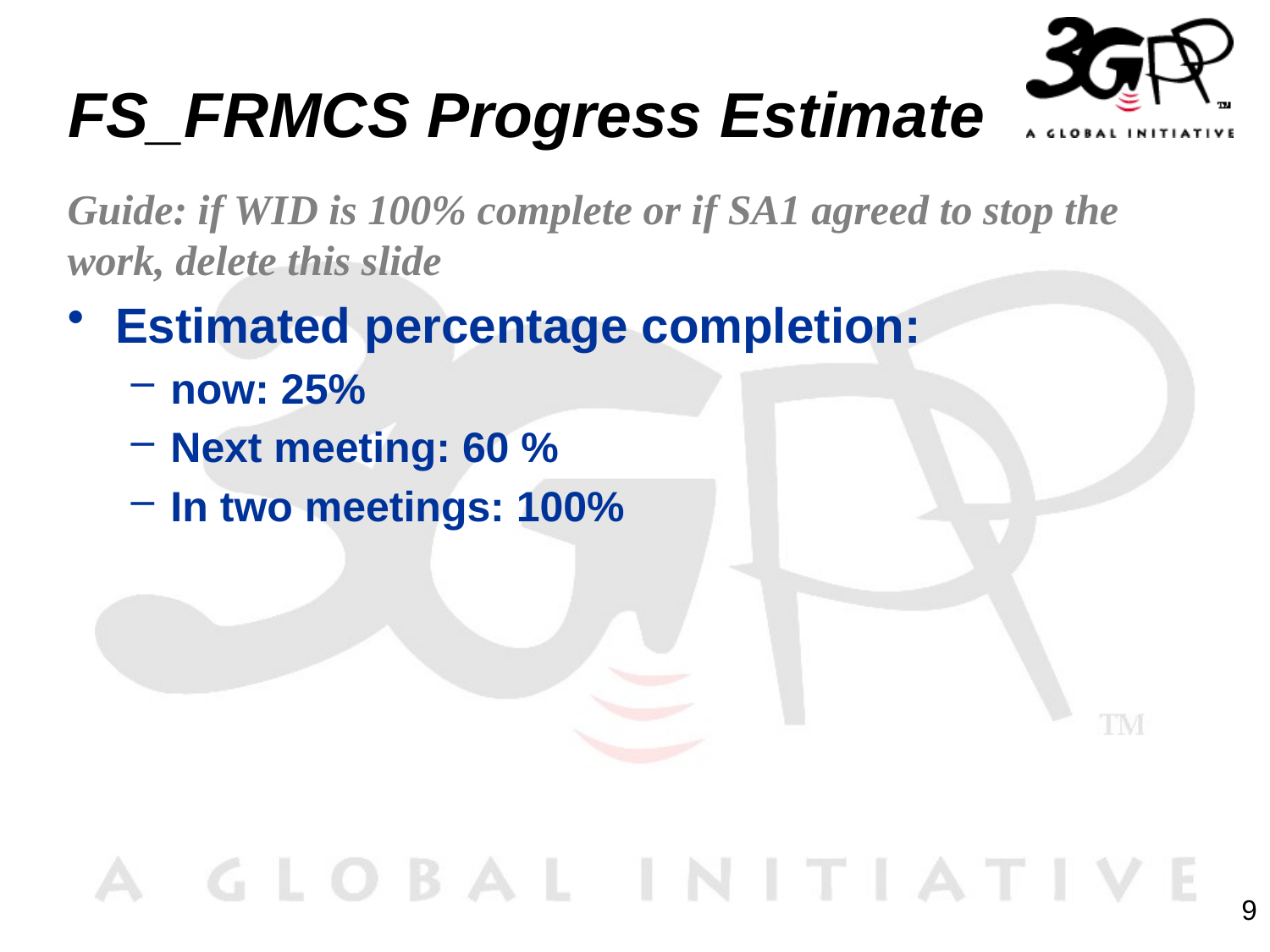

# FS_FRMCS Progress Estimate
Guide: if WID is 100% complete or if SA1 agreed to stop the work, delete this slide
Estimated percentage completion:
now: 25%
Next meeting: 60 %
In two meetings: 100%
9